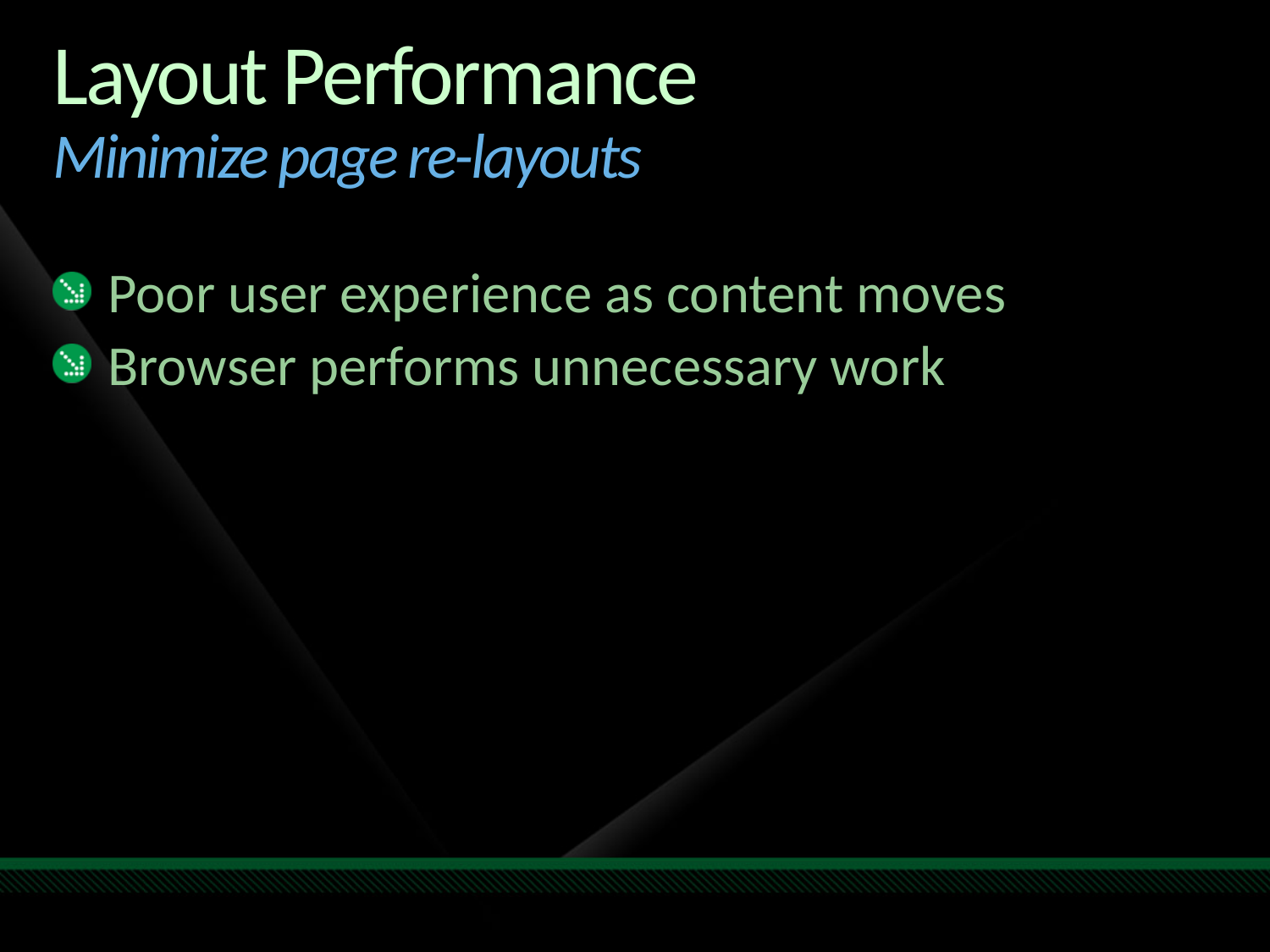

# Layout Performance Minimize page re-layouts
Poor user experience as content moves
Browser performs unnecessary work